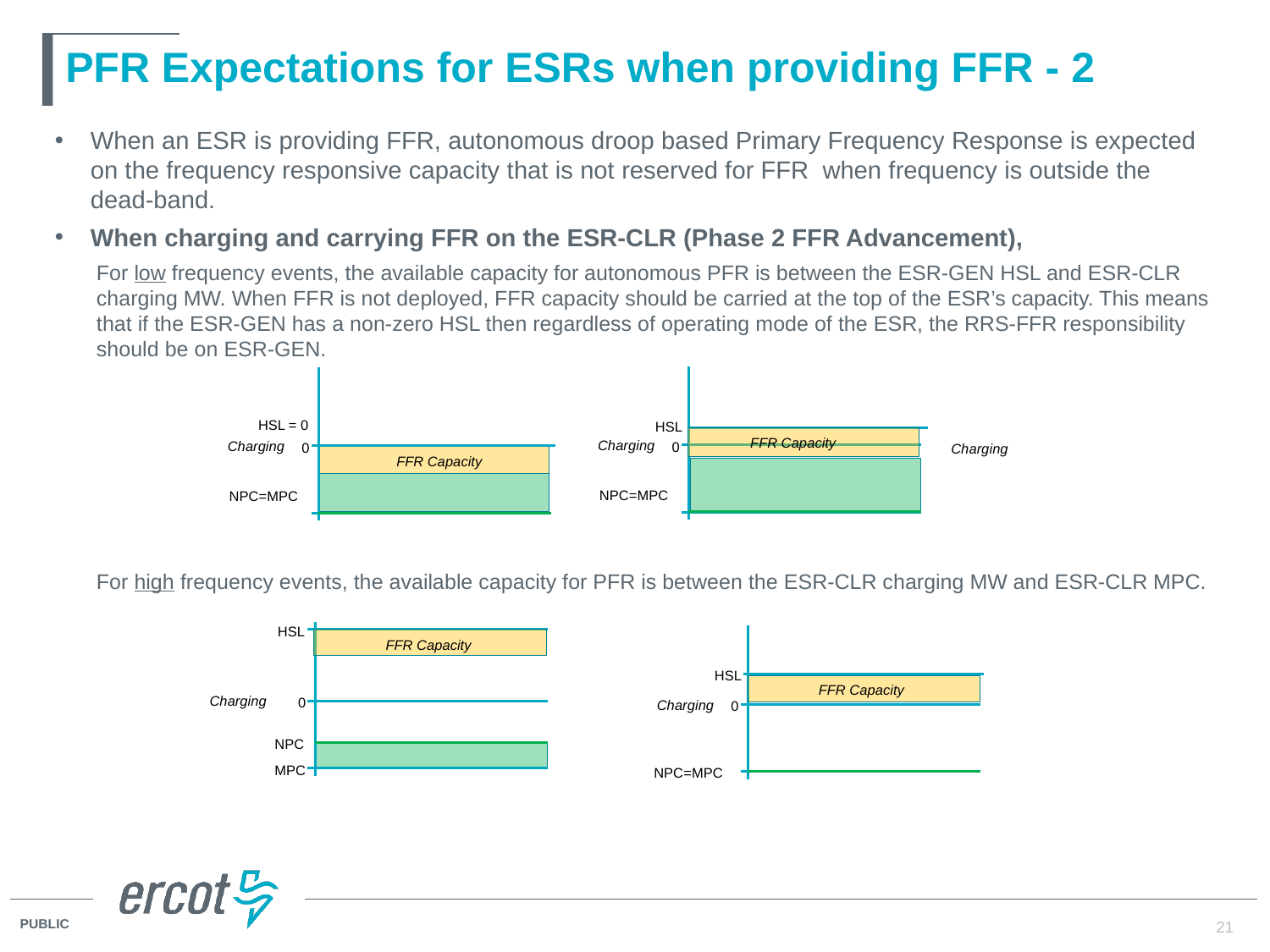

# PFR Expectations for ESRs when providing FFR - 2
When an ESR is providing FFR, autonomous droop based Primary Frequency Response is expected on the frequency responsive capacity that is not reserved for FFR  when frequency is outside the dead-band.
When charging and carrying FFR on the ESR-CLR (Phase 2 FFR Advancement),
For low frequency events, the available capacity for autonomous PFR is between the ESR-GEN HSL and ESR-CLR charging MW. When FFR is not deployed, FFR capacity should be carried at the top of the ESR’s capacity. This means that if the ESR-GEN has a non-zero HSL then regardless of operating mode of the ESR, the RRS-FFR responsibility should be on ESR-GEN.

For high frequency events, the available capacity for PFR is between the ESR-CLR charging MW and ESR-CLR MPC.

HSL = 0
HSL
FFR Capacity

Charging
Charging
0
0
Charging

FFR Capacity

NPC=MPC
NPC=MPC
HSL

FFR Capacity
HSL
FFR Capacity

Charging
0
Charging
0
NPC

MPC
NPC=MPC